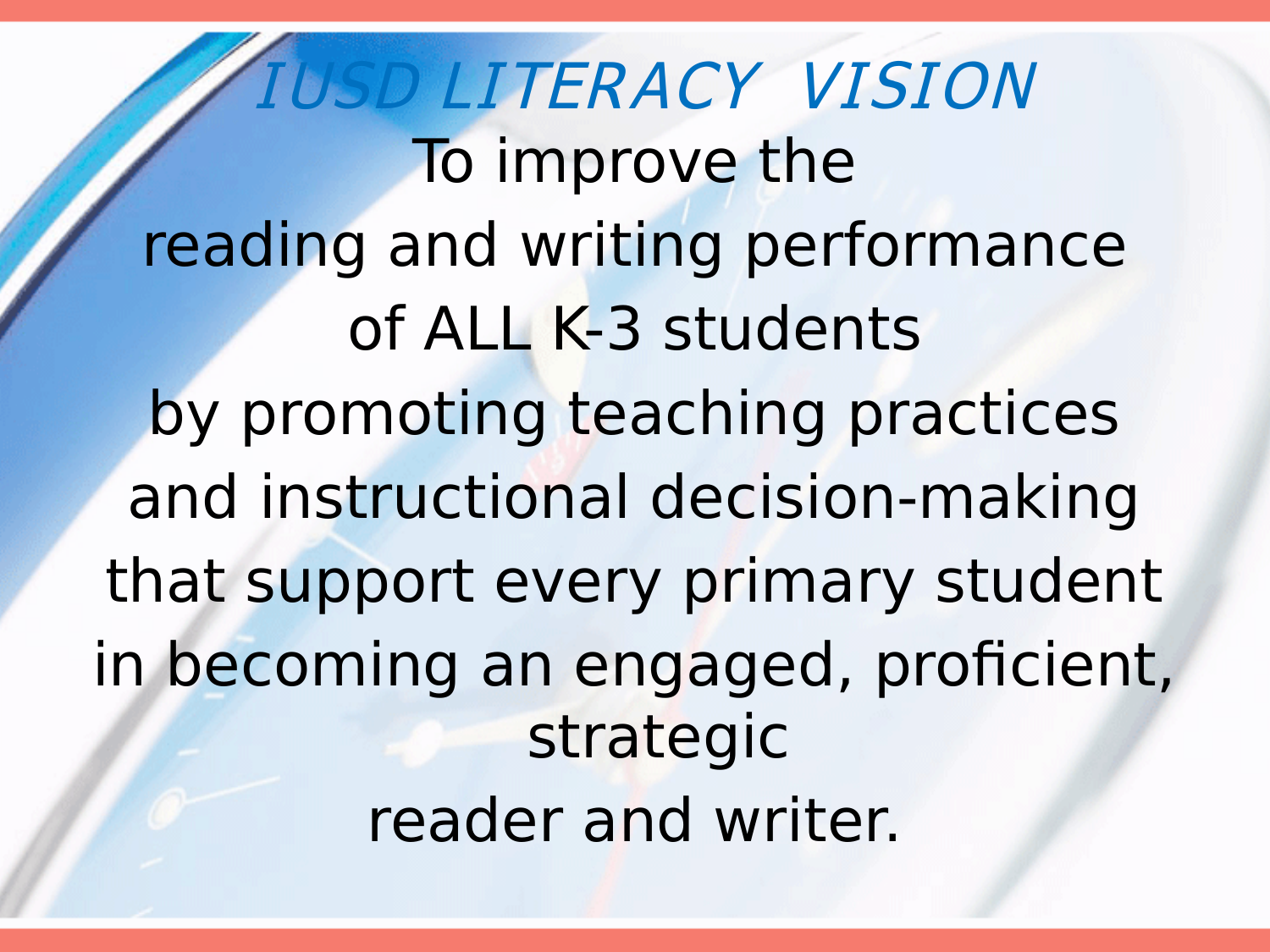

# IUSD LITERACY  VISION
 To improve the
reading and writing performance
of ALL K-3 students
by promoting teaching practices
and instructional decision-making
that support every primary student
in becoming an engaged, proficient, strategic
reader and writer.